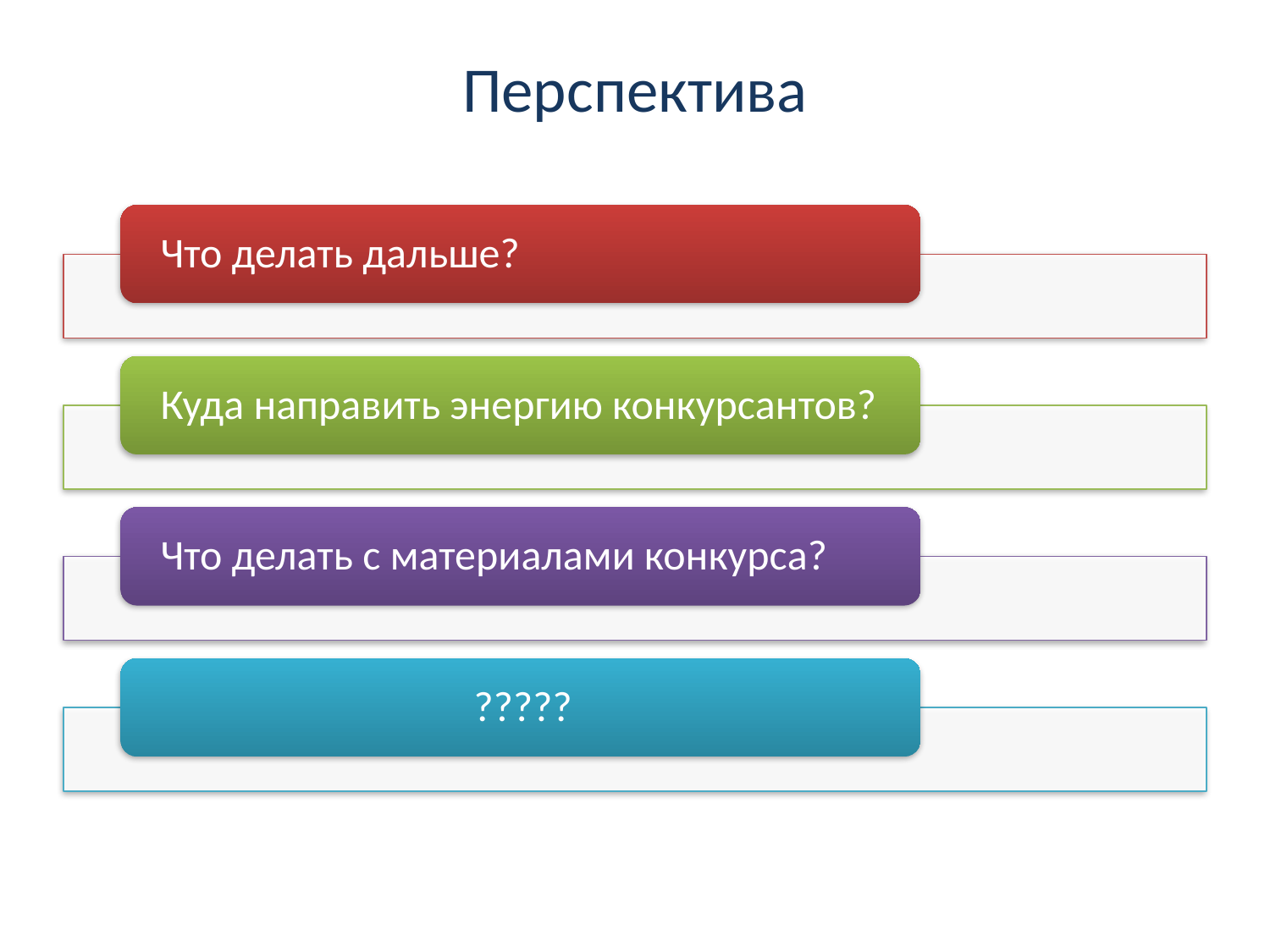

# Перспектива
Что делать дальше?
Куда направить энергию конкурсантов?
Что делать с материалами конкурса?
?????